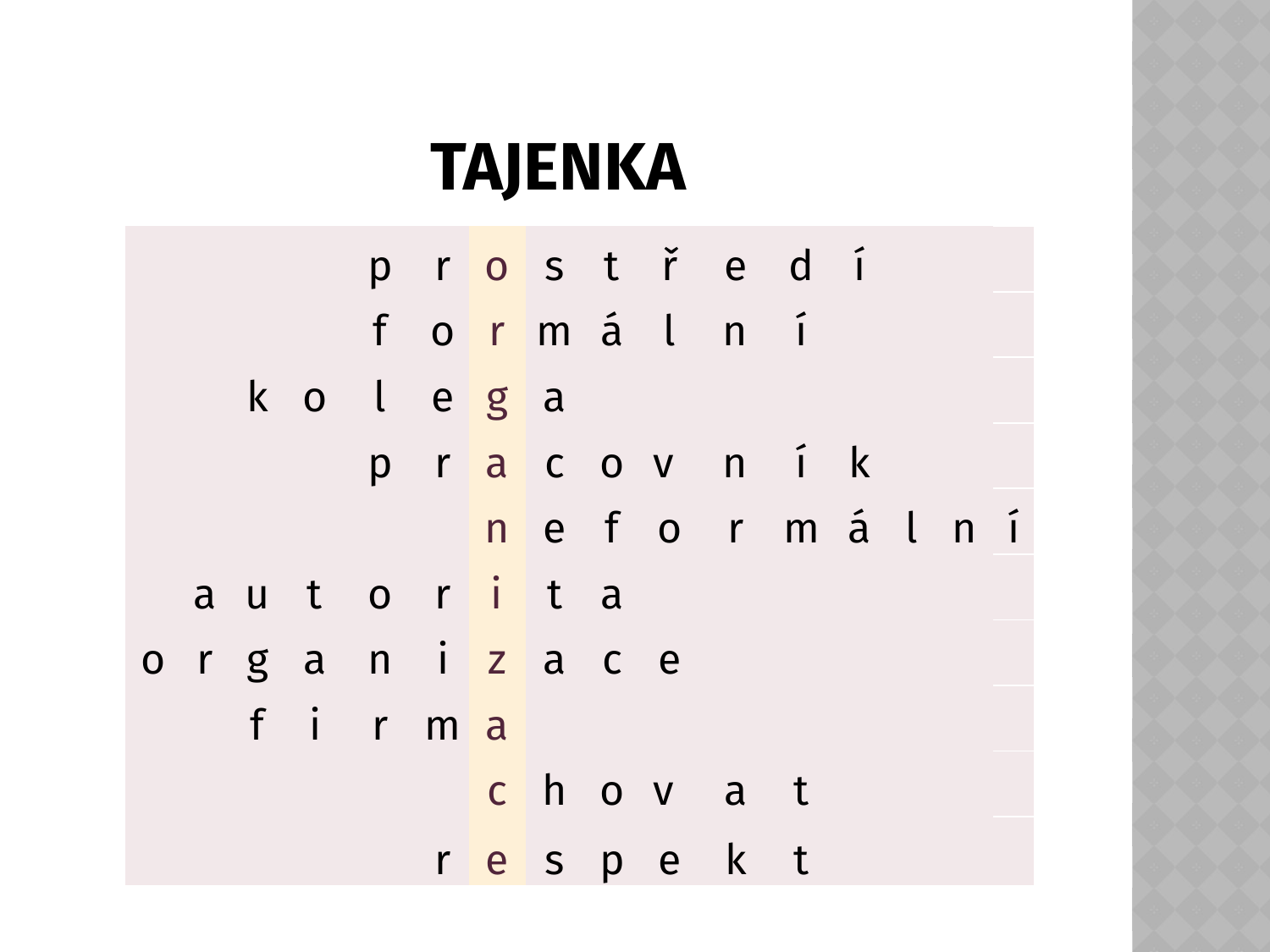

# Tajenka
|  |  |  |  | p | r | o | s | t | ř | e | d | í |  |  |  |
| --- | --- | --- | --- | --- | --- | --- | --- | --- | --- | --- | --- | --- | --- | --- | --- |
|  |  |  |  | f | o | r | m | á | l | n | í |  |  |  |  |
|  |  | k | o | l | e | g | a |  |  |  |  |  |  |  |  |
|  |  |  |  | p | r | a | c | o | v | n | í | k |  |  |  |
|  |  |  |  |  |  | n | e | f | o | r | m | á | l | n | í |
|  | a | u | t | o | r | i | t | a |  |  |  |  |  |  |  |
| o | r | g | a | n | i | z | a | c | e |  |  |  |  |  |  |
|  |  | f | i | r | m | a |  |  |  |  |  |  |  |  |  |
|  |  |  |  |  |  | c | h | o | v | a | t |  |  |  |  |
|  |  |  |  |  | r | e | s | p | e | k | t |  |  |  |  |